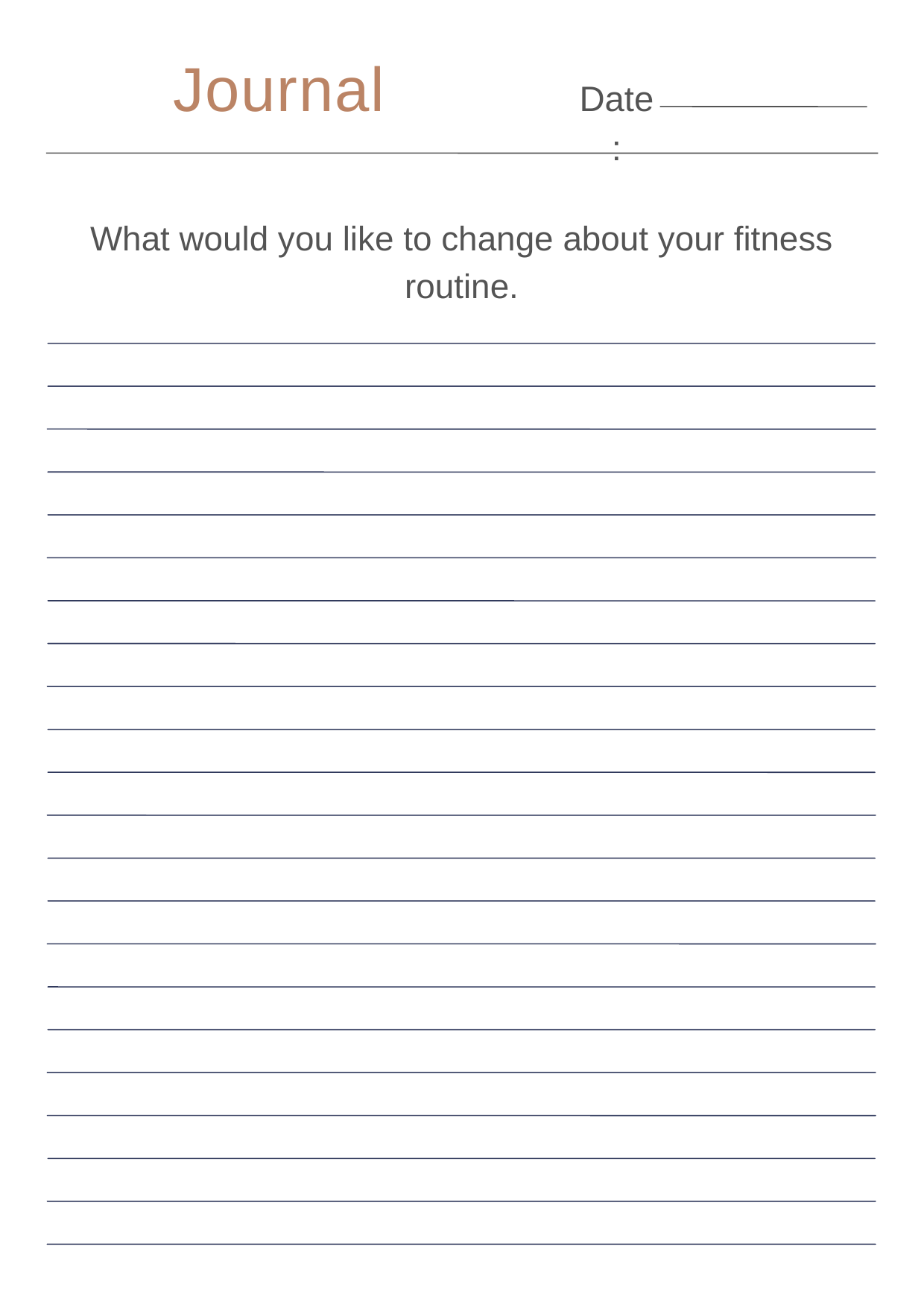

Journal
Date:

What would you like to change about your fitness routine.